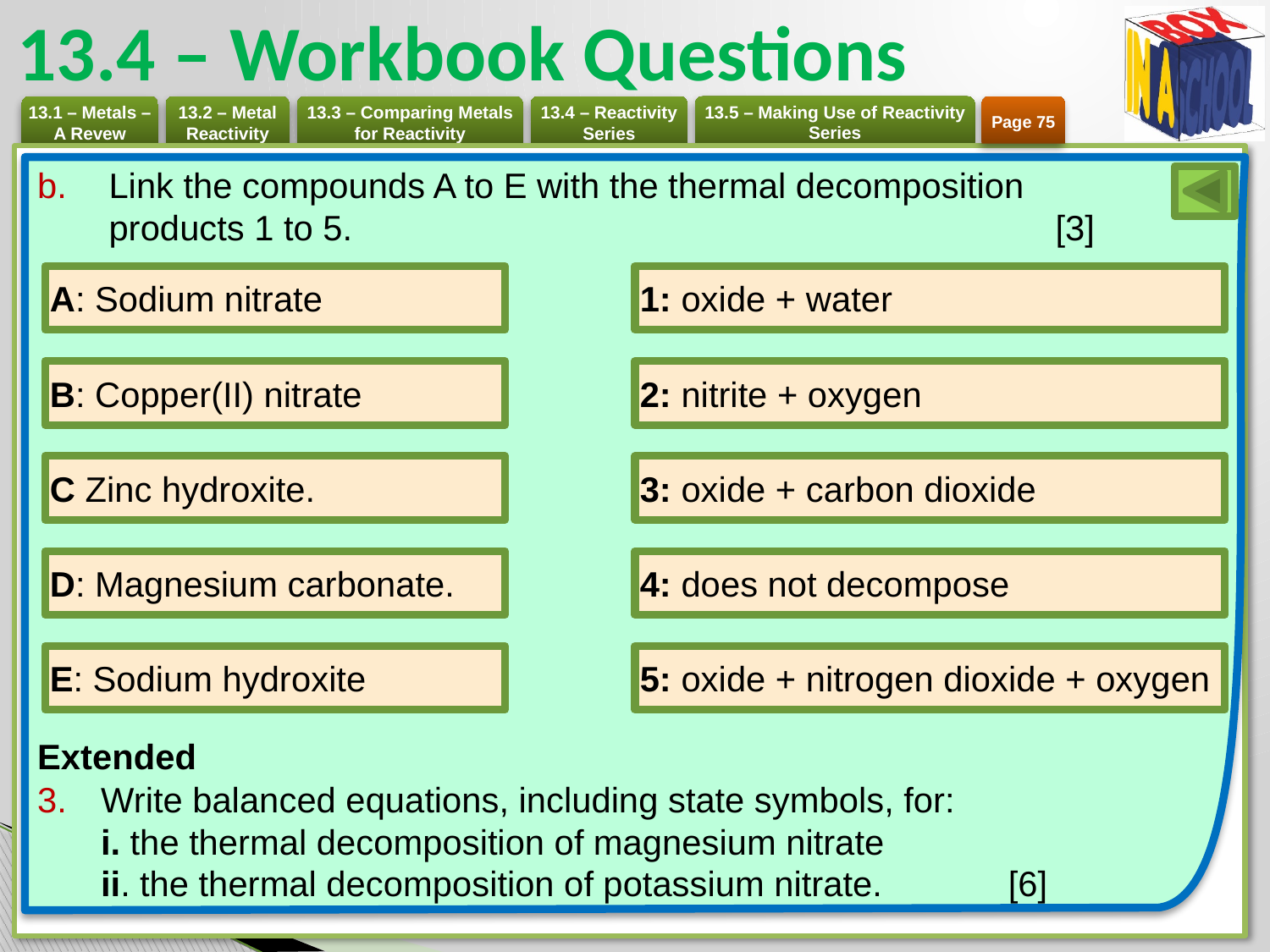

# 13.4 – Workbook Questions
Page 75
Link the compounds A to E with the thermal decomposition
products 1 to 5.					[3]

Extended
Write balanced equations, including state symbols, for:
i. the thermal decomposition of magnesium nitrate
ii. the thermal decomposition of potassium nitrate.	          [6]

A: Sodium nitrate

1: oxide + water

B: Copper(II) nitrate
2: nitrite + oxygen
C Zinc hydroxite.
3: oxide + carbon dioxide
D: Magnesium carbonate.
4: does not decompose
E: Sodium hydroxite
5: oxide + nitrogen dioxide + oxygen